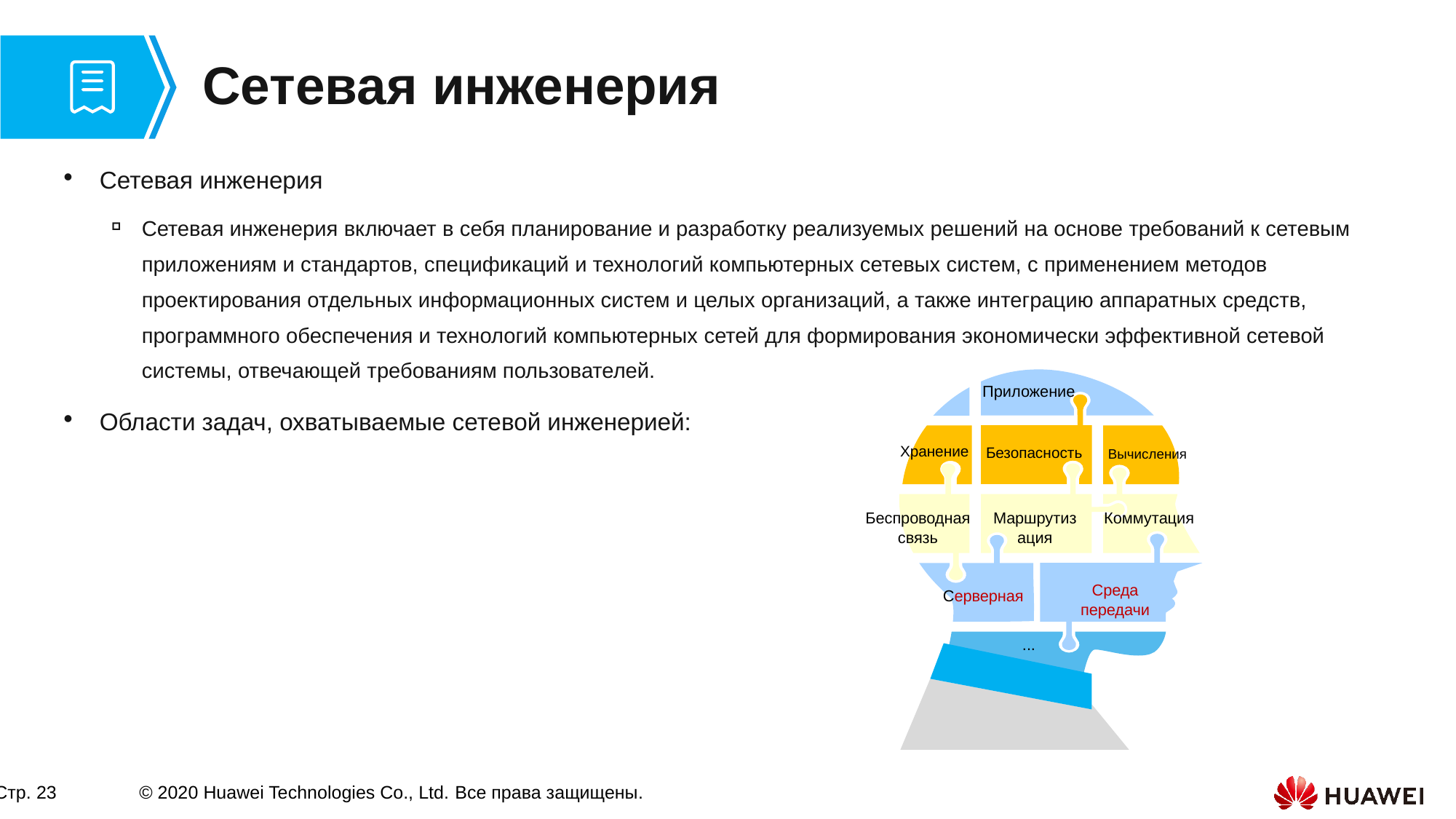

# Сетевая инженерия
Сетевая инженерия
Сетевая инженерия включает в себя планирование и разработку реализуемых решений на основе требований к сетевым приложениям и стандартов, спецификаций и технологий компьютерных сетевых систем, с применением методов проектирования отдельных информационных систем и целых организаций, а также интеграцию аппаратных средств, программного обеспечения и технологий компьютерных сетей для формирования экономически эффективной сетевой системы, отвечающей требованиям пользователей.
Области задач, охватываемые сетевой инженерией:

Приложение

Хранение
Безопасность
Вычисления

Беспроводная связь
Маршрутизация
Коммутация

Среда передачи
Серверная
...